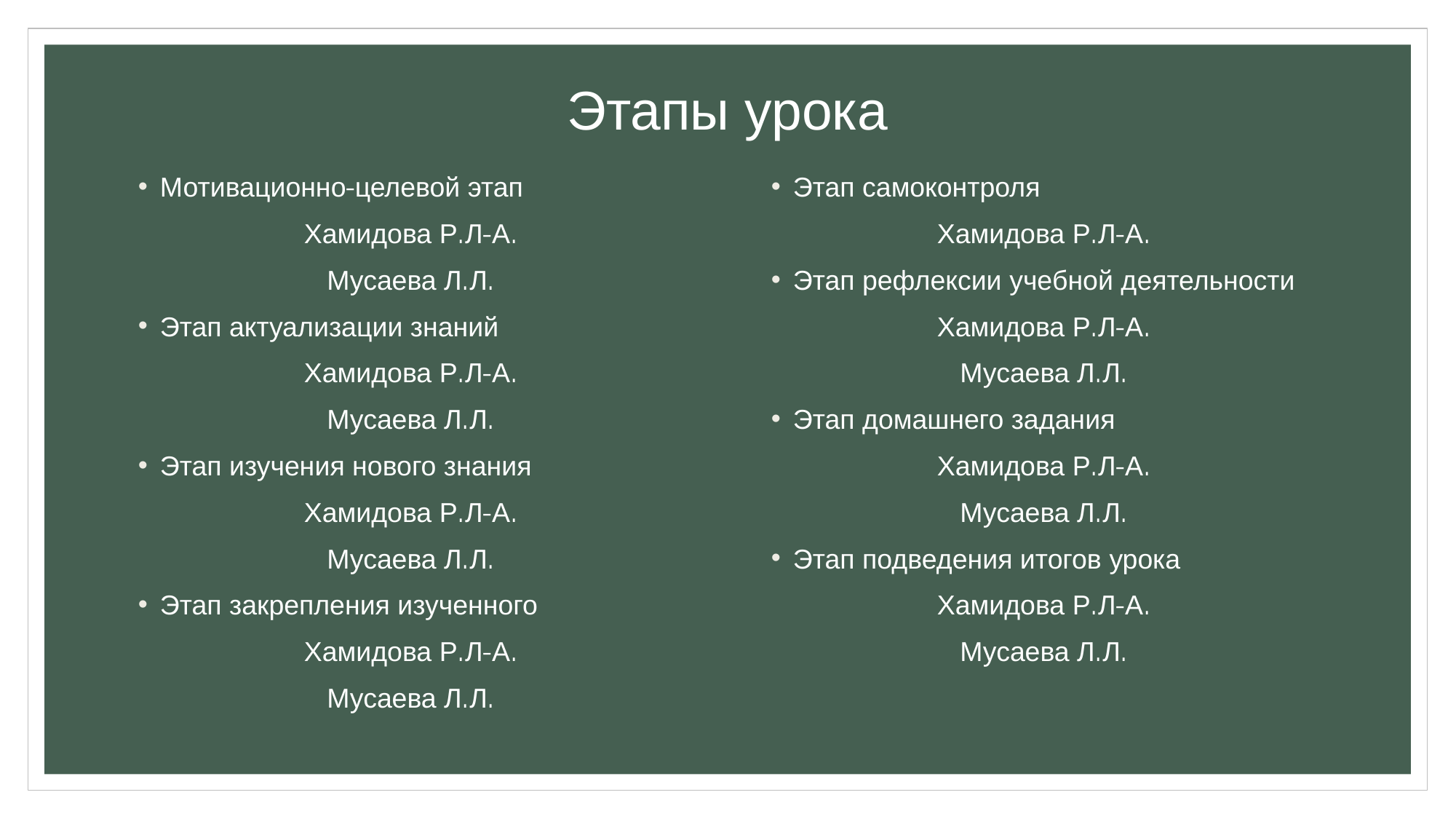

# Этапы урока
Мотивационно-целевой этап
Хамидова Р.Л-А.
Мусаева Л.Л.
Этап актуализации знаний
Хамидова Р.Л-А.
Мусаева Л.Л.
Этап изучения нового знания
Хамидова Р.Л-А.
Мусаева Л.Л.
Этап закрепления изученного
Хамидова Р.Л-А.
Мусаева Л.Л.

Этап самоконтроля
Хамидова Р.Л-А.
Этап рефлексии учебной деятельности
Хамидова Р.Л-А.
Мусаева Л.Л.
Этап домашнего задания
Хамидова Р.Л-А.
Мусаева Л.Л.
Этап подведения итогов урока
Хамидова Р.Л-А.
Мусаева Л.Л.